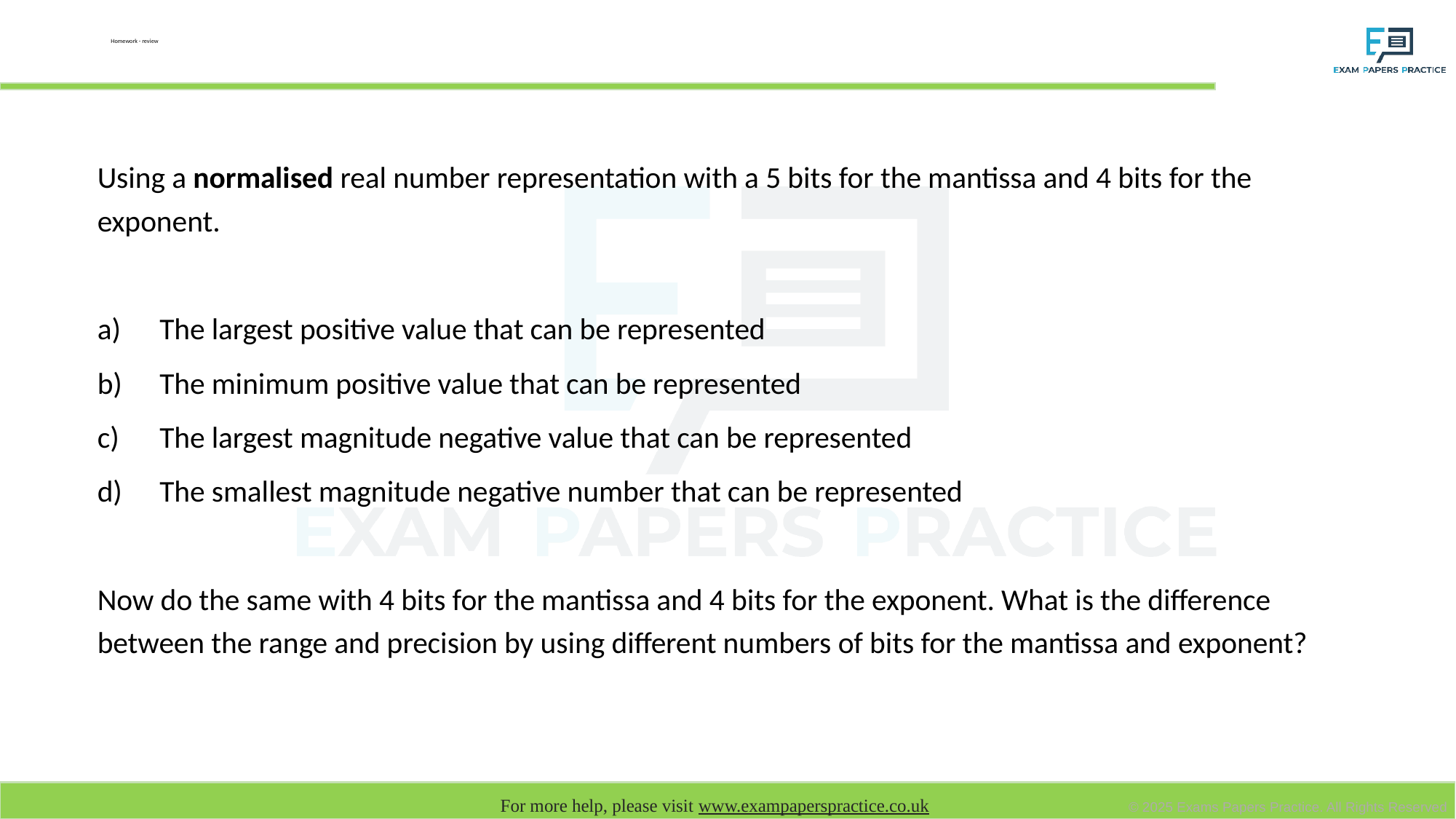

# Homework - review
Using a normalised real number representation with a 5 bits for the mantissa and 4 bits for the exponent.

The largest positive value that can be represented
The minimum positive value that can be represented
The largest magnitude negative value that can be represented
The smallest magnitude negative number that can be represented

Now do the same with 4 bits for the mantissa and 4 bits for the exponent. What is the difference between the range and precision by using different numbers of bits for the mantissa and exponent?